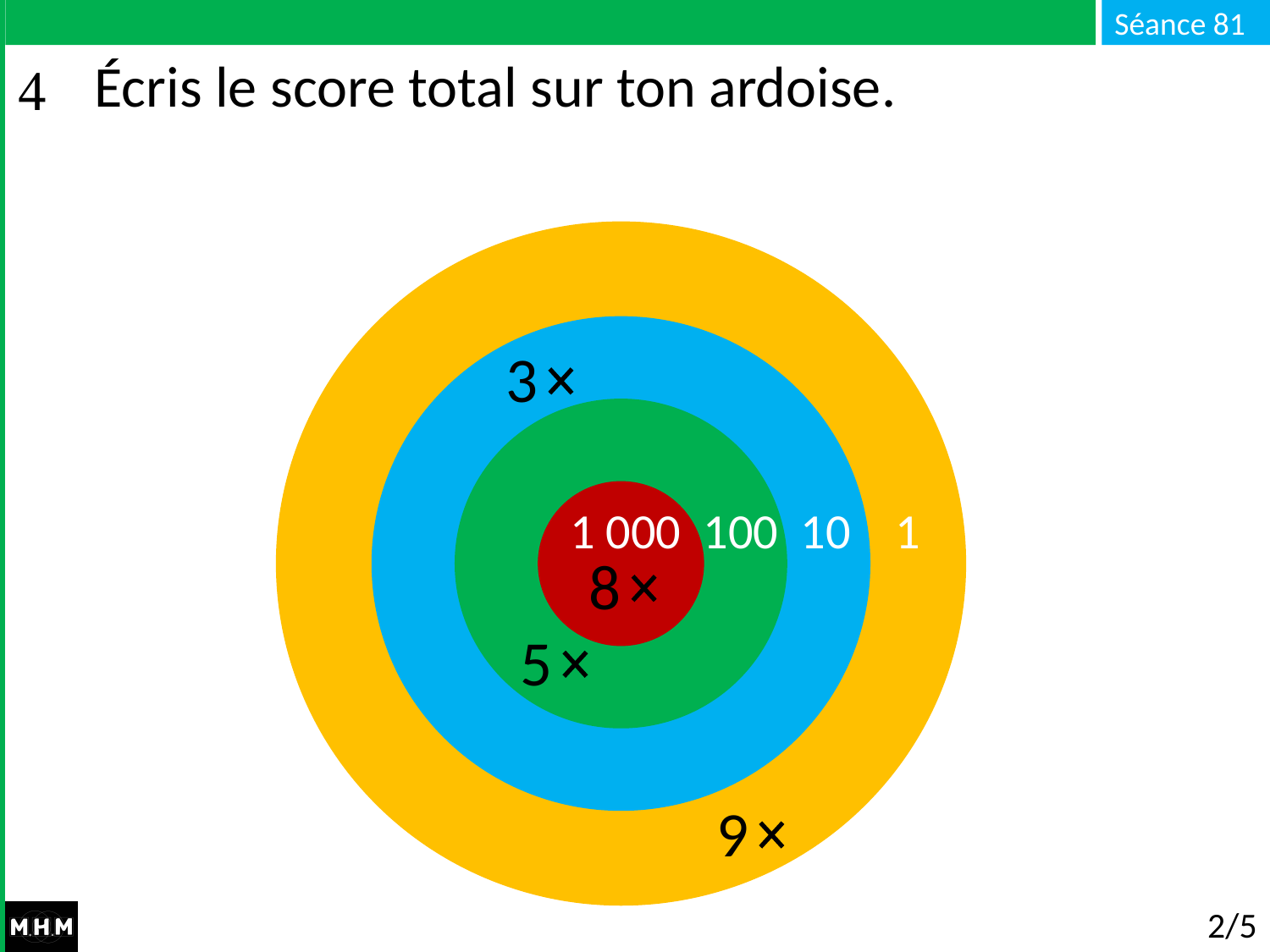

# Écris le score total sur ton ardoise.

3

1 000  100  10    1
8

5

9

2/5